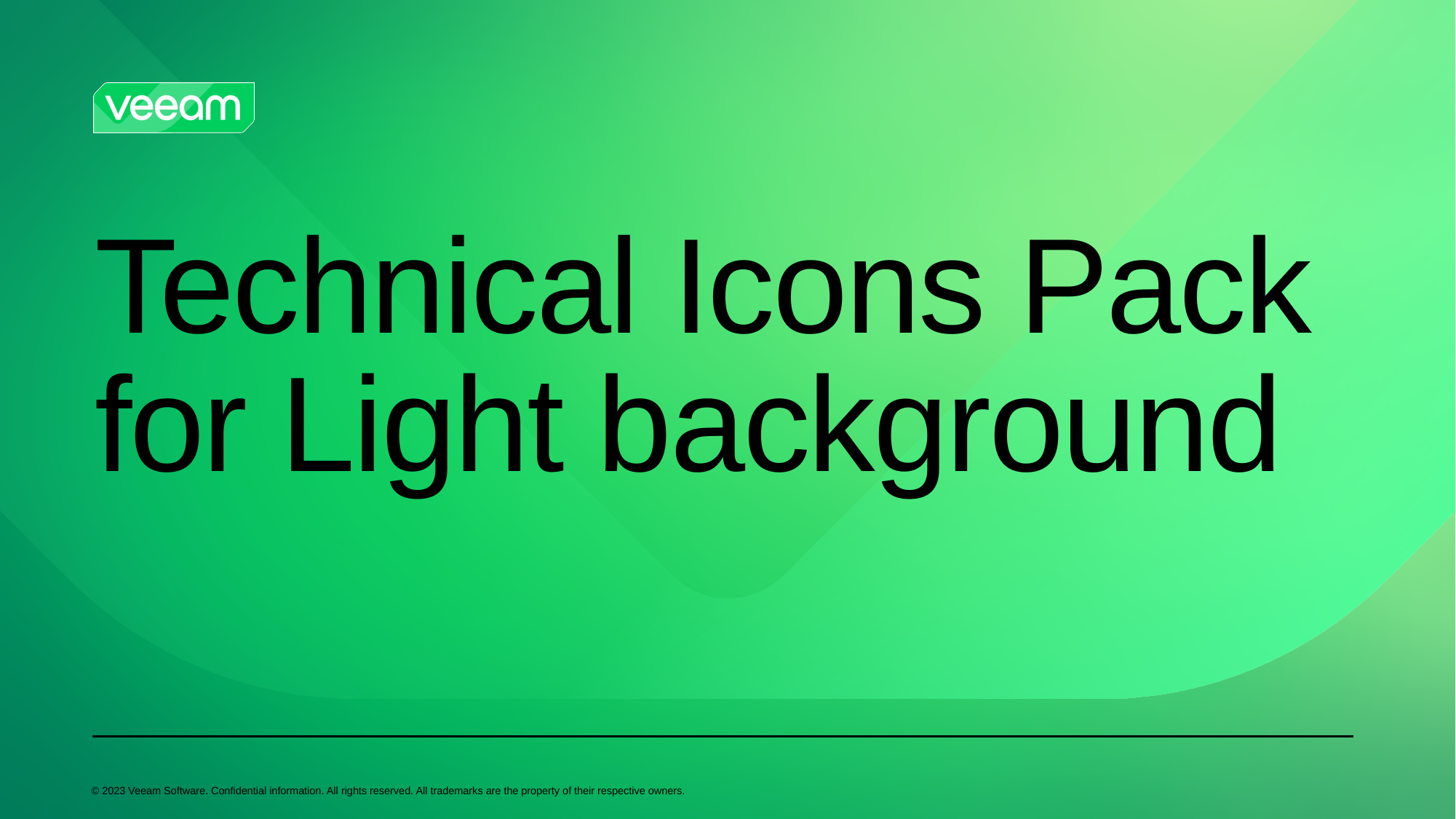

# Technical Icons Pack for Light background